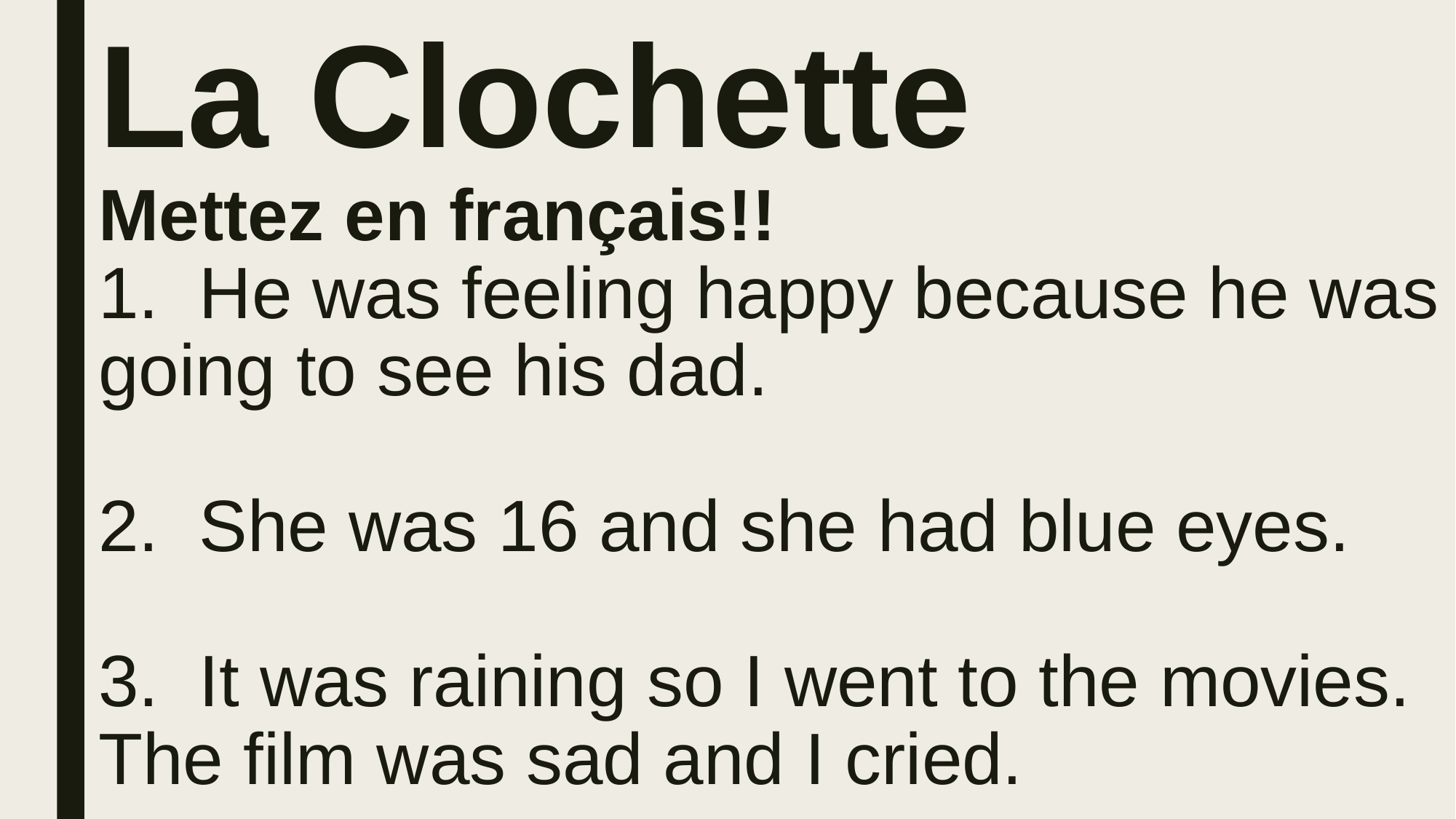

# La Clochette Mettez en français!! 1.  He was feeling happy because he was going to see his dad. 2.  She was 16 and she had blue eyes. 3.  It was raining so I went to the movies.  The film was sad and I cried.